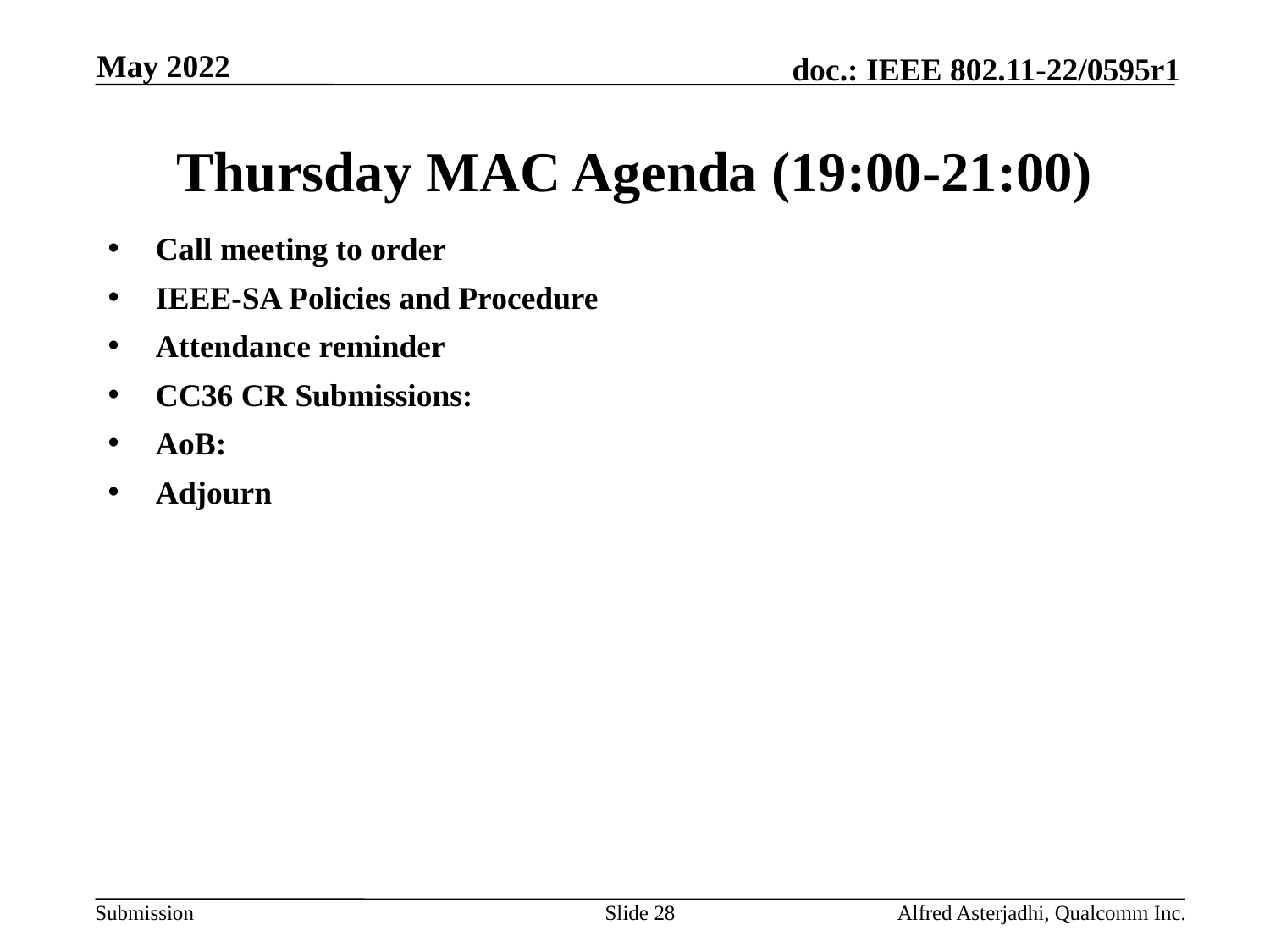

May 2022
# Thursday MAC Agenda (19:00-21:00)
Call meeting to order
IEEE-SA Policies and Procedure
Attendance reminder
CC36 CR Submissions:
AoB:
Adjourn
Slide 28
Alfred Asterjadhi, Qualcomm Inc.